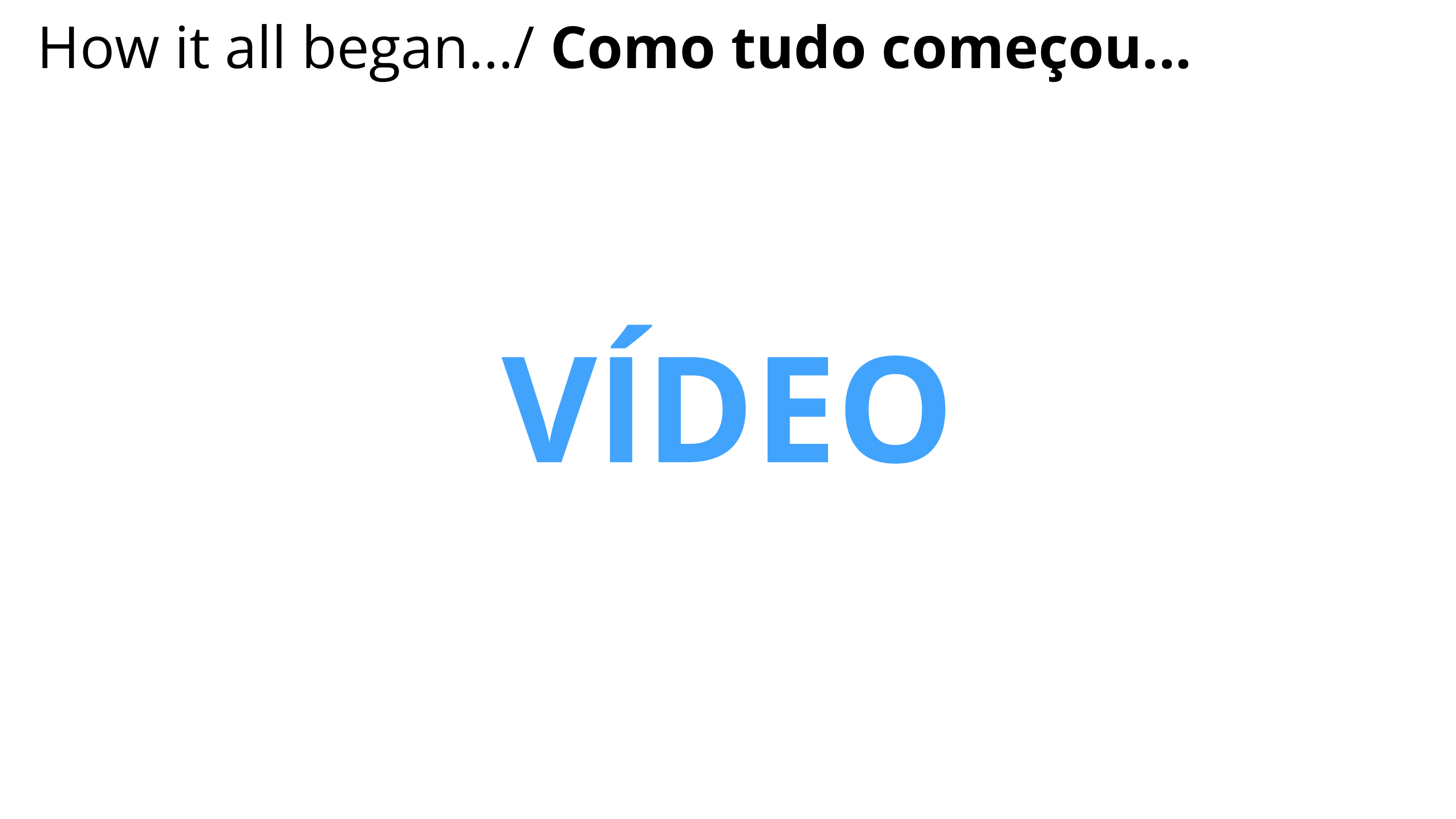

# How it all began…/ Como tudo começou...
VÍDEO